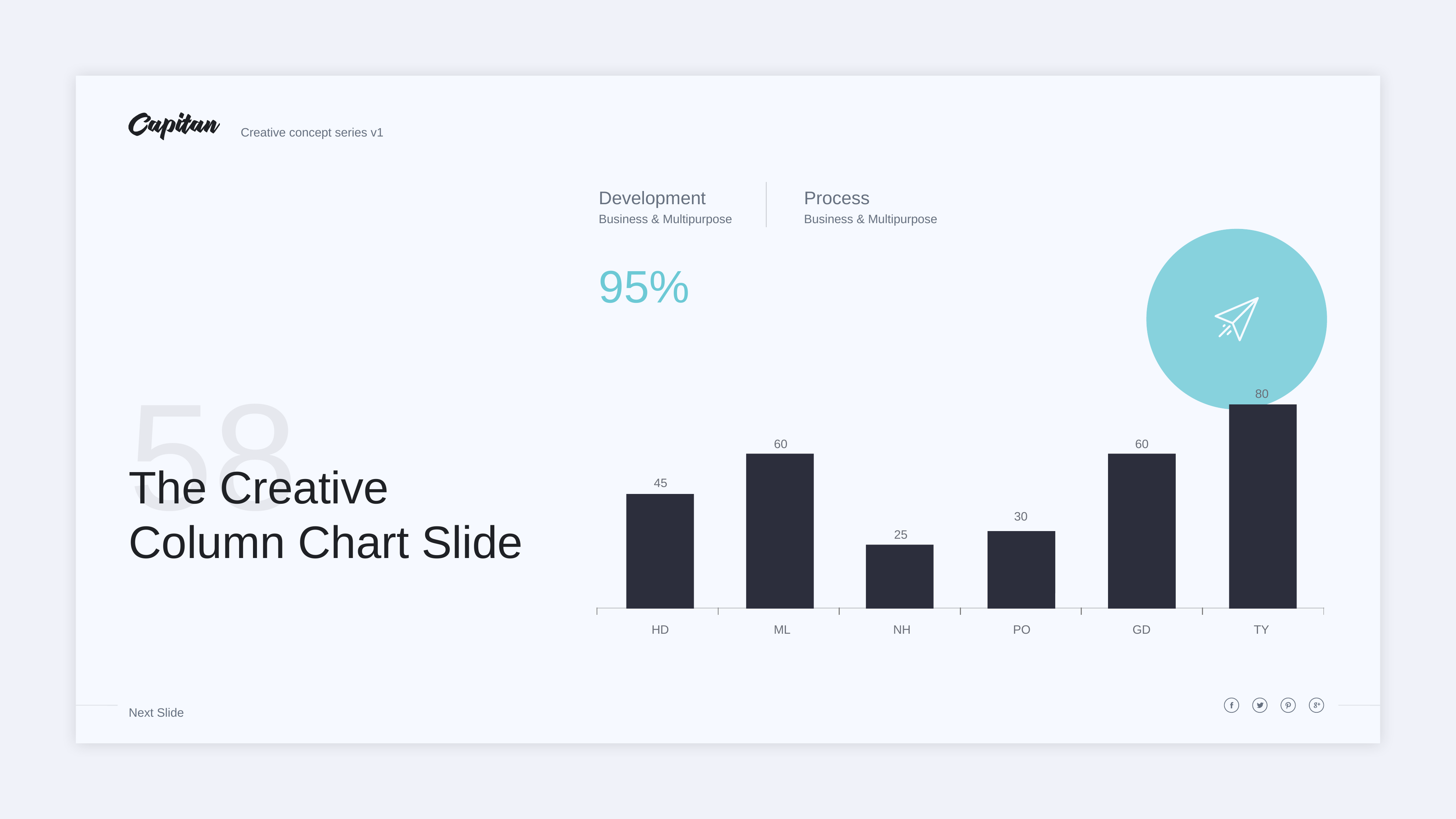

Development
Business & Multipurpose
Process
Business & Multipurpose

95%

58
80

60
60

The Creative
Column Chart Slide
45

30
25

HD
ML
NH
PO
GD
TY